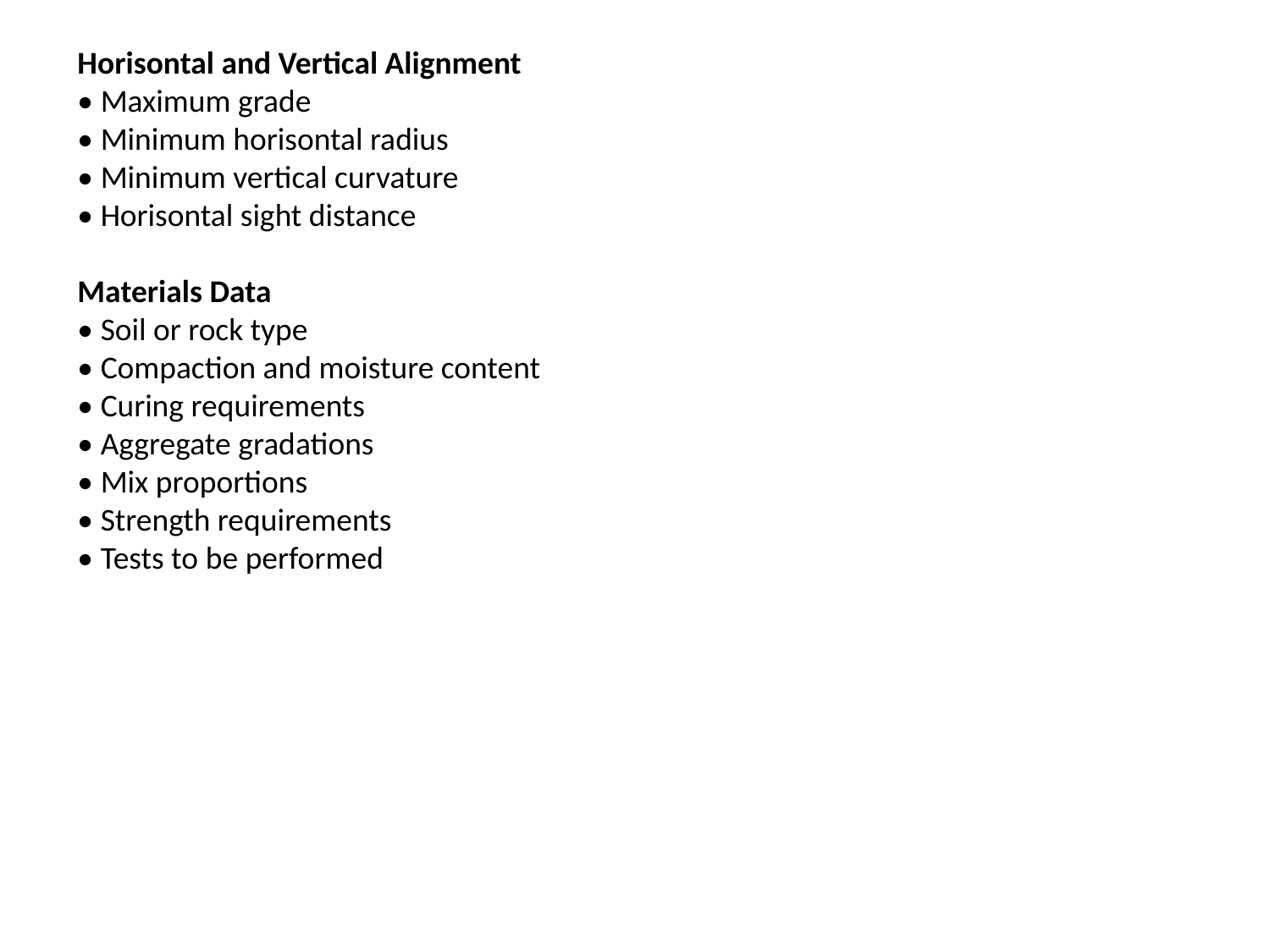

Horisontal and Vertical Alignment
• Maximum grade
• Minimum horisontal radius
• Minimum vertical curvature
• Horisontal sight distance

Materials Data
• Soil or rock type
• Compaction and moisture content
• Curing requirements
• Aggregate gradations
• Mix proportions
• Strength requirements
• Tests to be performed